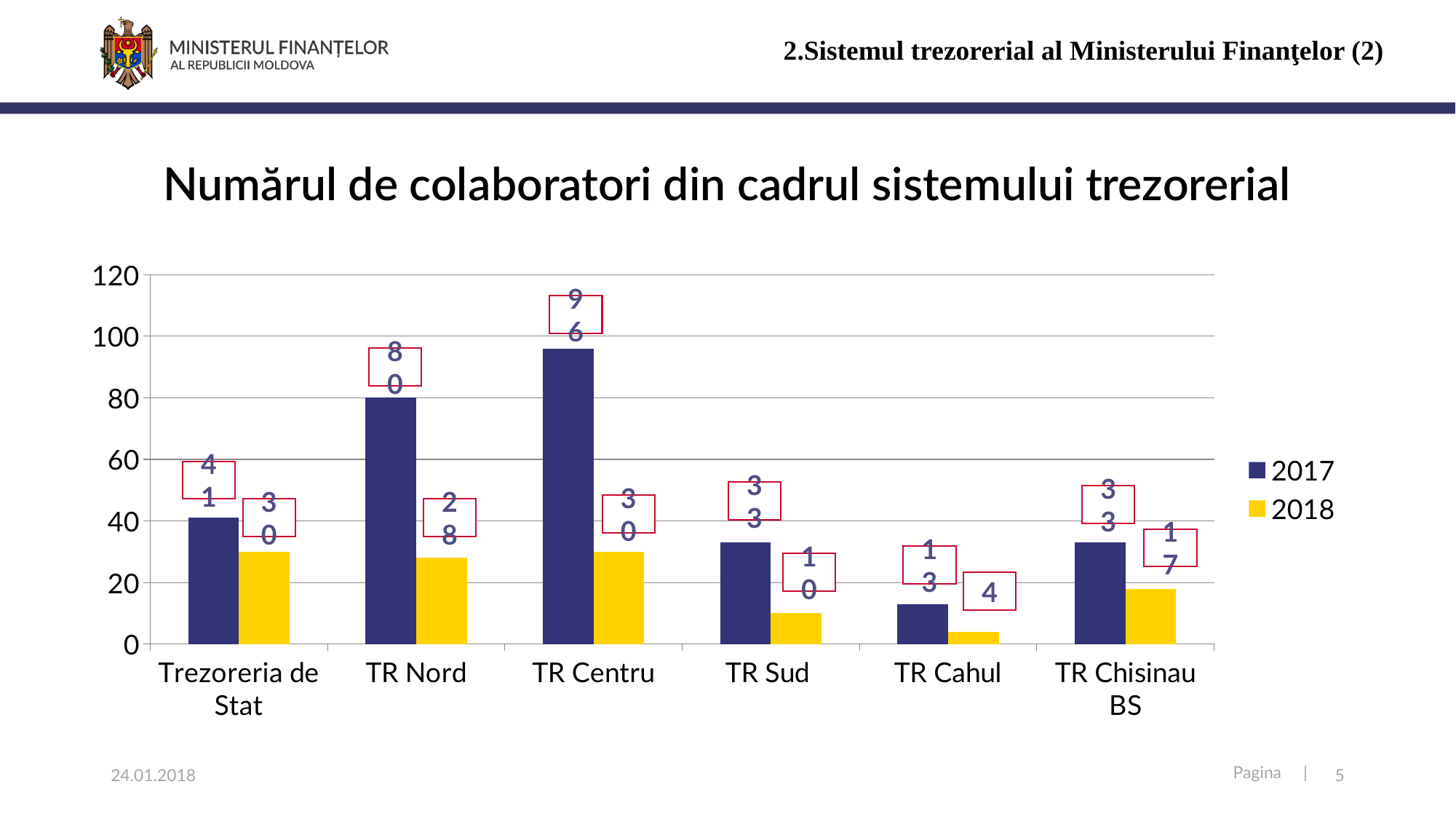

2.Sistemul trezorerial al Ministerului Finanţelor (2)

# Numărul de colaboratori din cadrul sistemului trezorerial

### Chart

| Category | 2017 | 2018 |
|---|---|---|
| Trezoreria de Stat | 41.0 | 30.0 |
| TR Nord | 80.0 | 28.0 |
| TR Centru | 96.0 | 30.0 |
| TR Sud  | 33.0 | 10.0 |
| TR Cahul | 13.0 | 4.0 |
| TR Chisinau BS | 33.0 | 18.0 |
96
80
41
33
33
30
30
28
17
13
10
4
24.01.2018
5